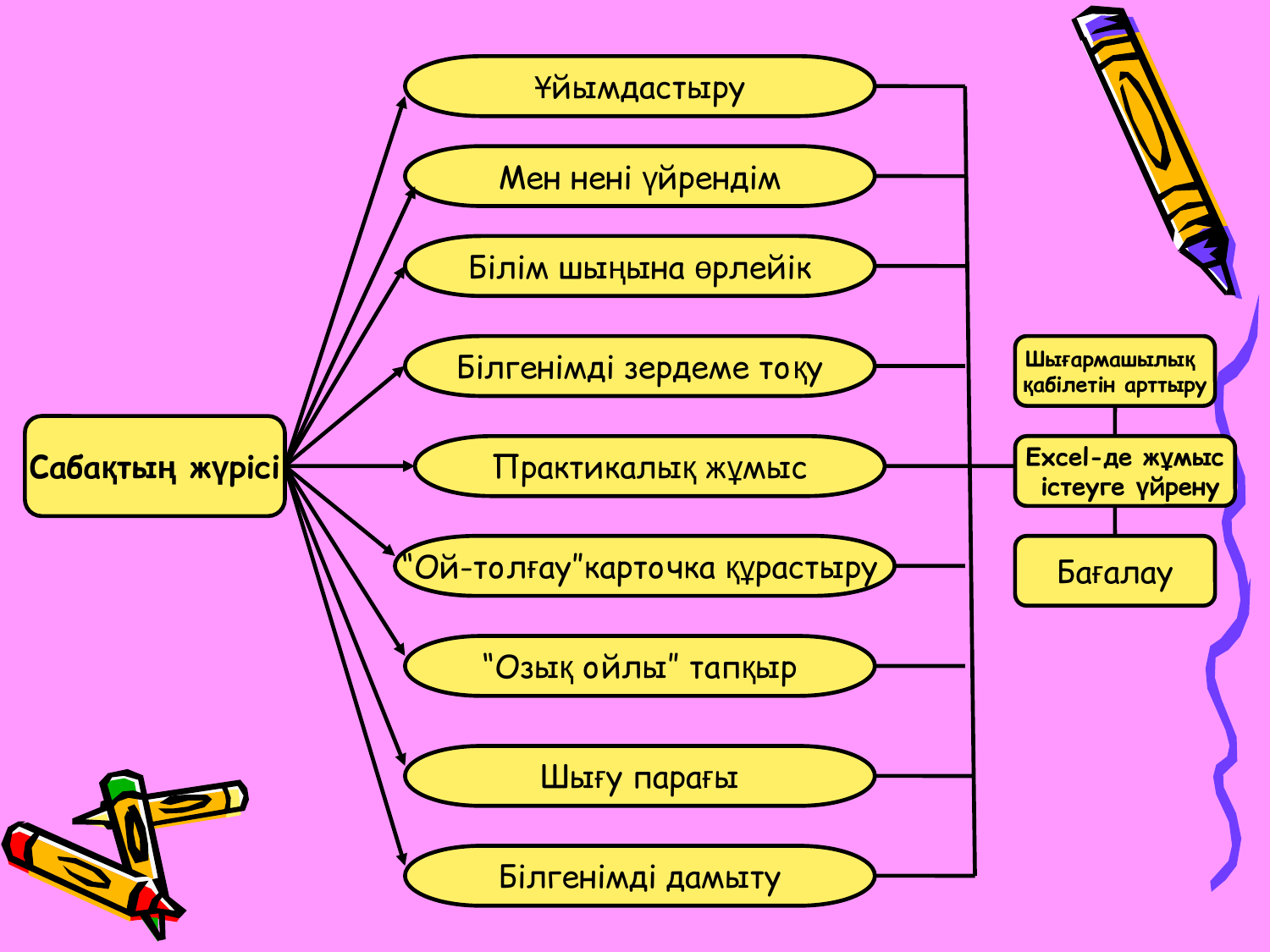

Ұйымдастыру

Мен нені үйрендім

Білім шыңына өрлейік

Білгенімді зердеме тоқу
Шығармашылық
қабілетін арттыру

Сабақтың жүрісі
Практикалық жұмыс
Exсel-де жұмыс
 істеуге үйрену

“Ой-толғау”карточка құрастыру
Бағалау

“Озық ойлы” тапқыр

Шығу парағы

Білгенімді дамыту